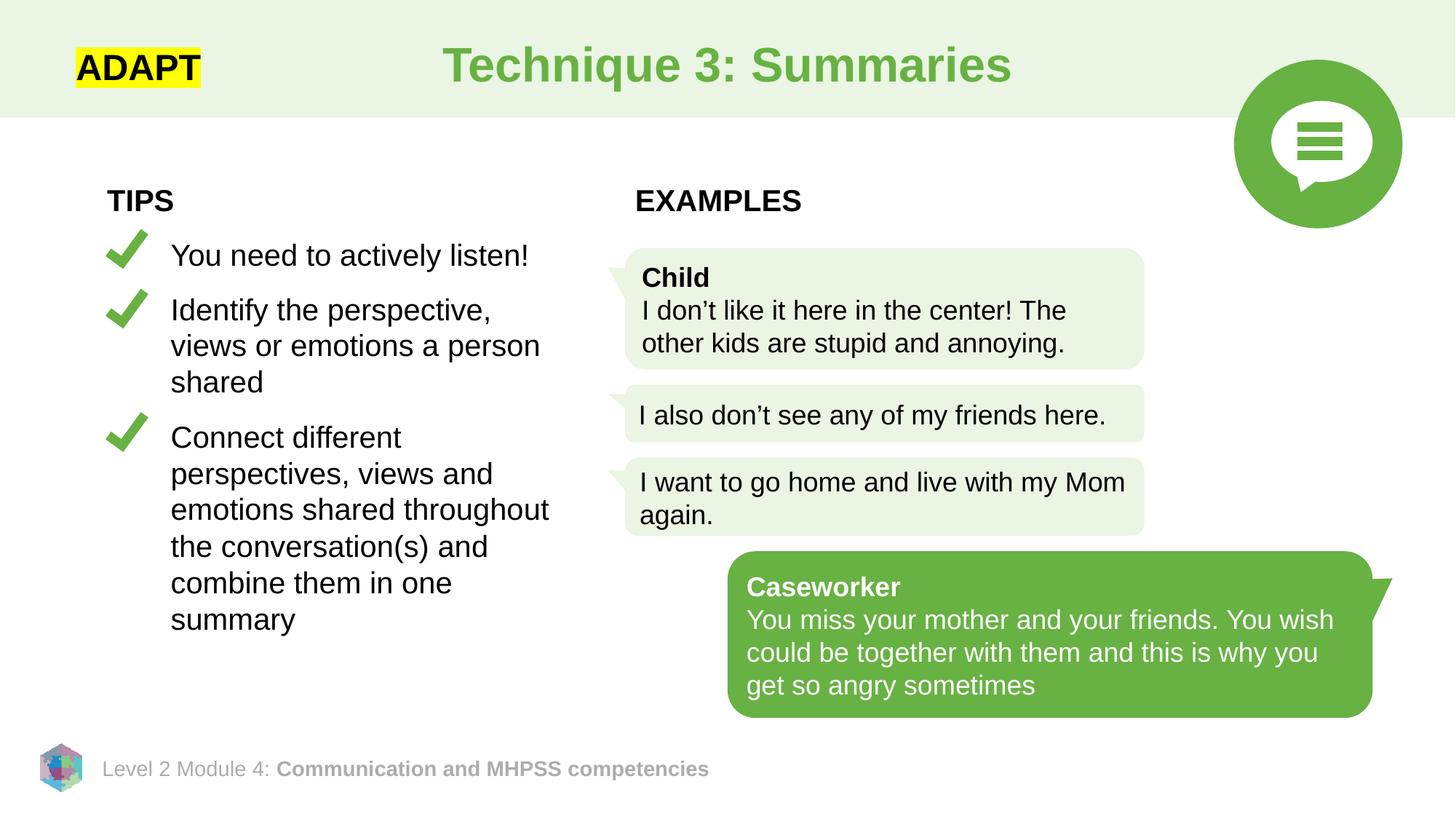

# Technique 3: Summaries
ADAPT

TIPS
You need to actively listen!
Identify the perspective, views or emotions a person shared
Connect different perspectives, views and emotions shared throughout the conversation(s) and combine them in one summary
EXAMPLES

Child
I don’t like it here in the center! The other kids are stupid and annoying.

I also don’t see any of my friends here.

I want to go home and live with my Mom again.
Caseworker
You miss your mother and your friends. You wish could be together with them and this is why you get so angry sometimes